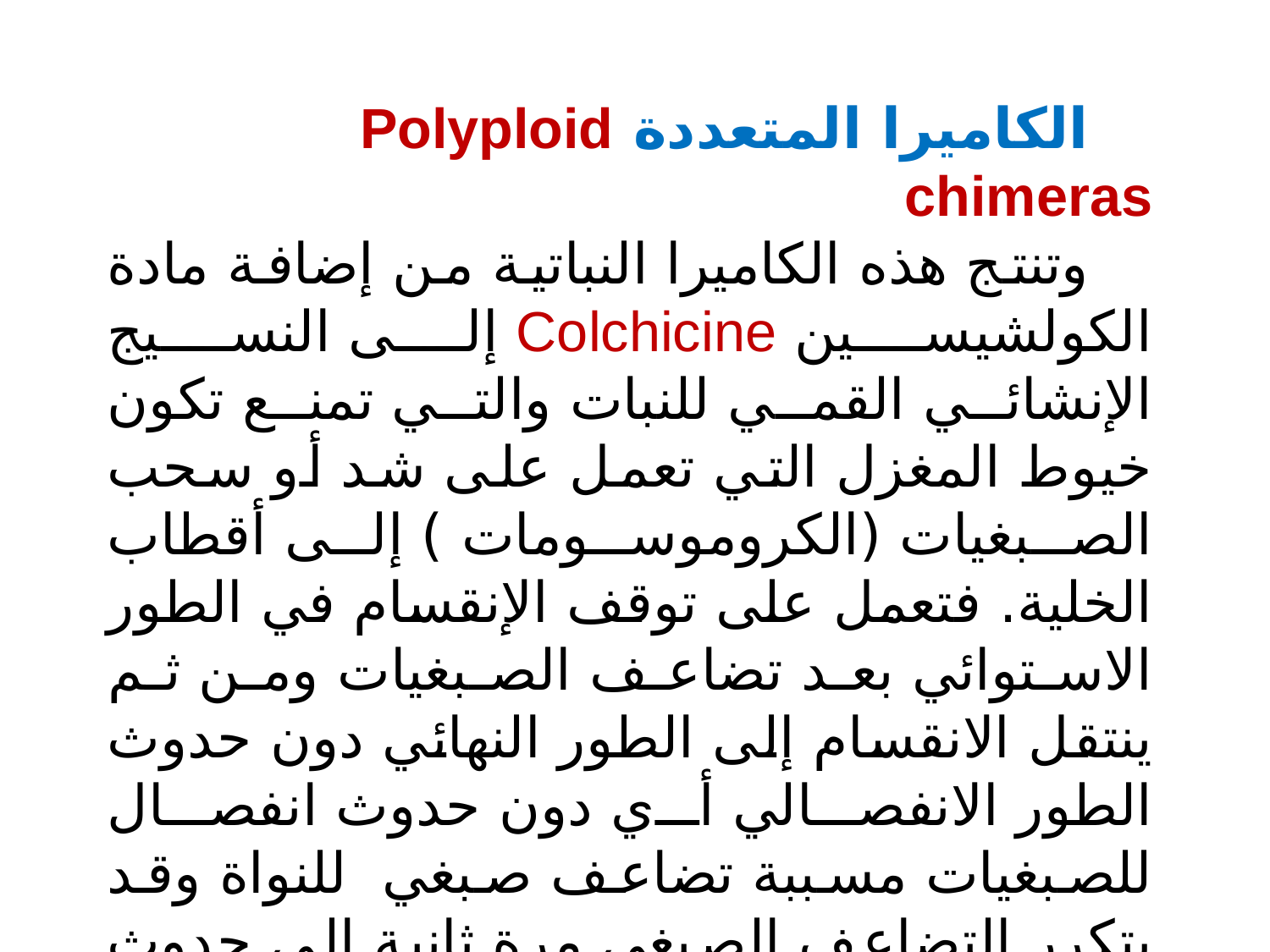

الكاميرا المتعددة Polyploid chimeras
وتنتج هذه الكاميرا النباتية من إضافة مادة الكولشيسين Colchicine إلى النسيج الإنشائي القمي للنبات والتي تمنع تكون خيوط المغزل التي تعمل على شد أو سحب الصبغيات (الكروموسومات ) إلى أقطاب الخلية. فتعمل على توقف الإنقسام في الطور الاستوائي بعد تضاعف الصبغيات ومن ثم ينتقل الانقسام إلى الطور النهائي دون حدوث الطور الانفصالي أي دون حدوث انفصال للصبغيات مسببة تضاعف صبغي  للنواة وقد يتكرر التضاعف الصبغي مرة ثانية إلى حدوث الانقسام الغير مباشر تحت تأثير صبغة الكولشيسين وتستعمل هذه التجربة للتعرف على طبقات النسيج الإنشائي كما في نبات الداتوره.